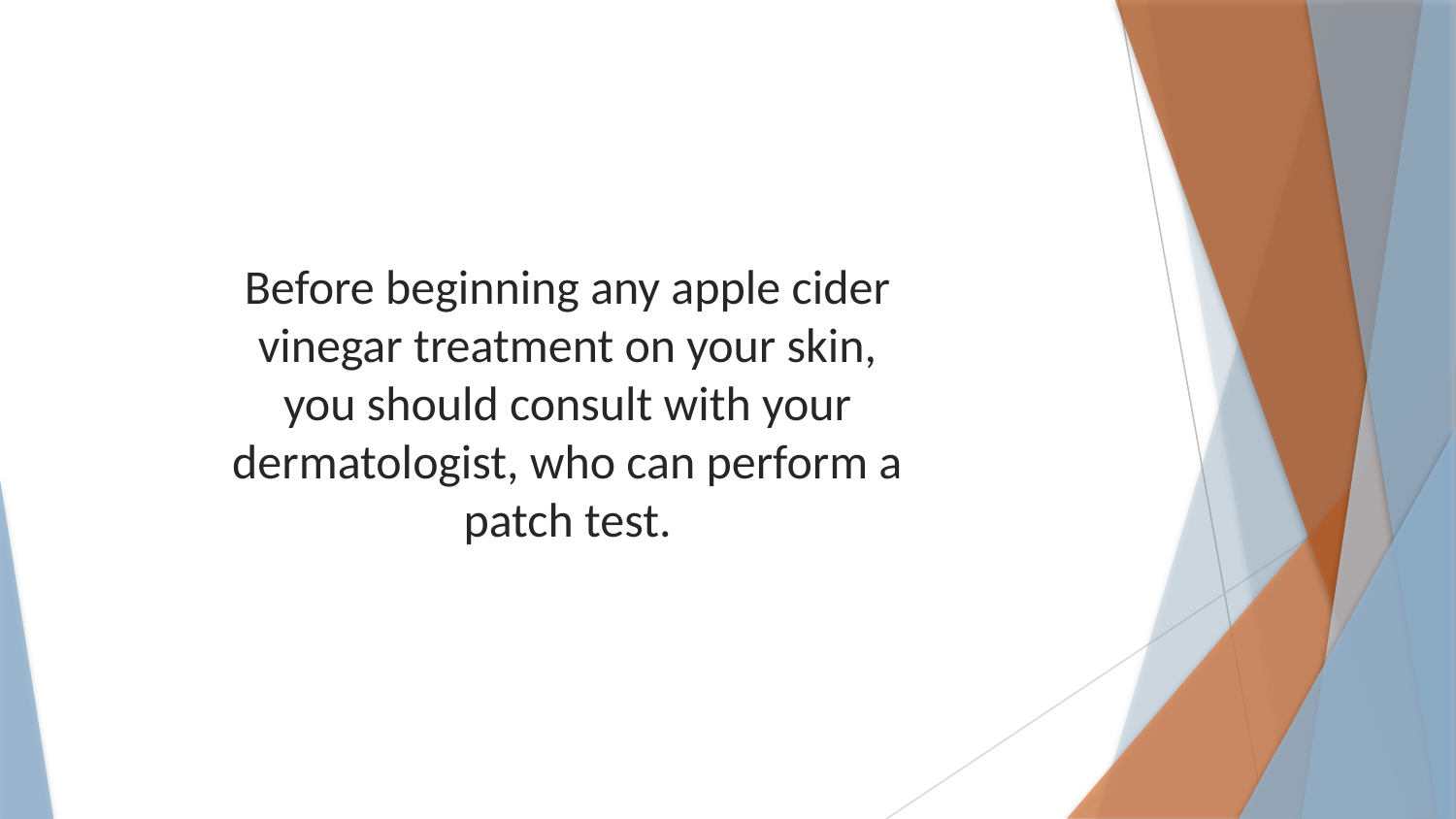

Before beginning any apple cider vinegar treatment on your skin, you should consult with your dermatologist, who can perform a patch test.